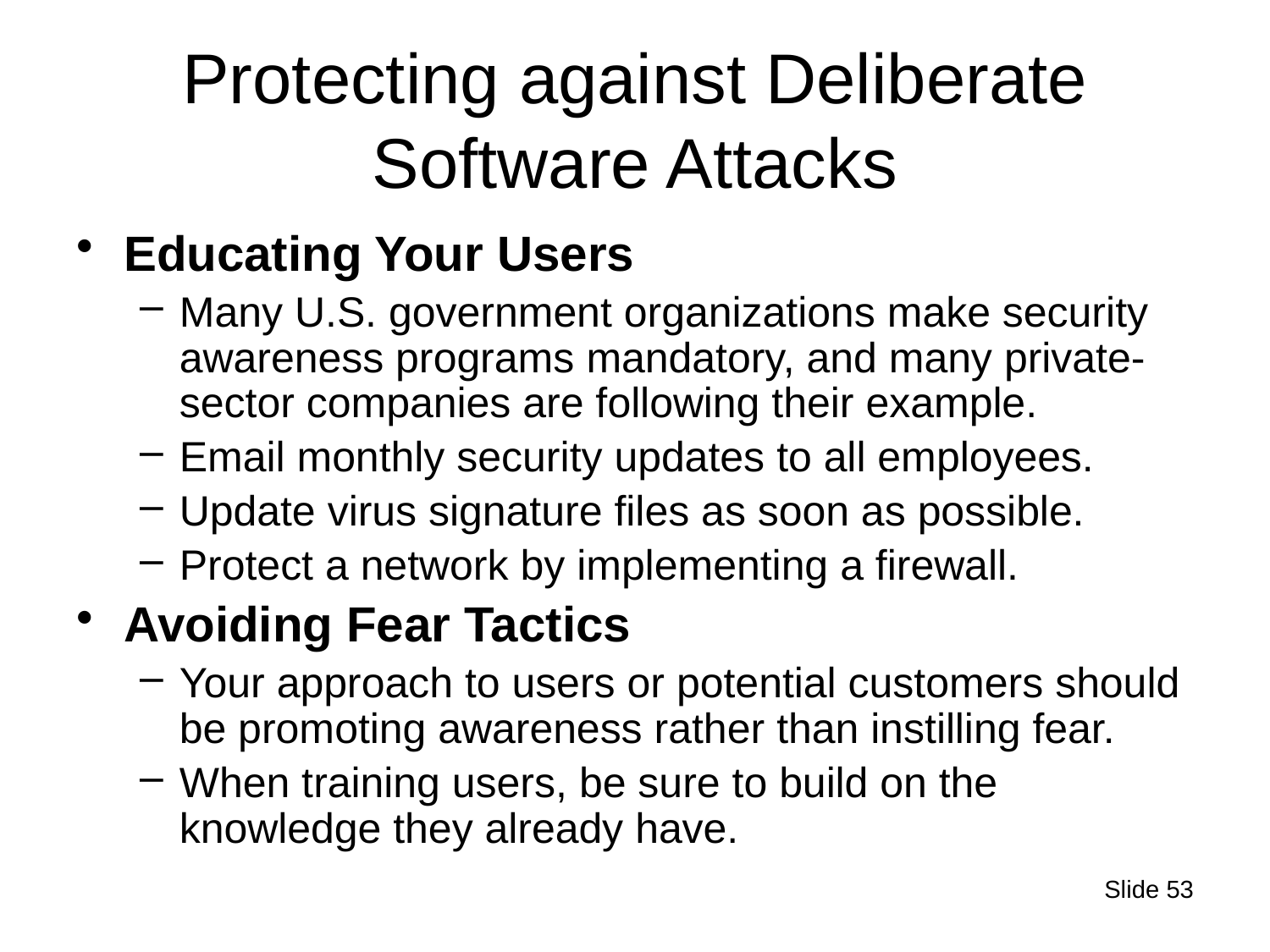

# Protecting against Deliberate Software Attacks
Educating Your Users
Many U.S. government organizations make security awareness programs mandatory, and many private-sector companies are following their example.
Email monthly security updates to all employees.
Update virus signature files as soon as possible.
Protect a network by implementing a firewall.
Avoiding Fear Tactics
Your approach to users or potential customers should be promoting awareness rather than instilling fear.
When training users, be sure to build on the knowledge they already have.
 Slide 53